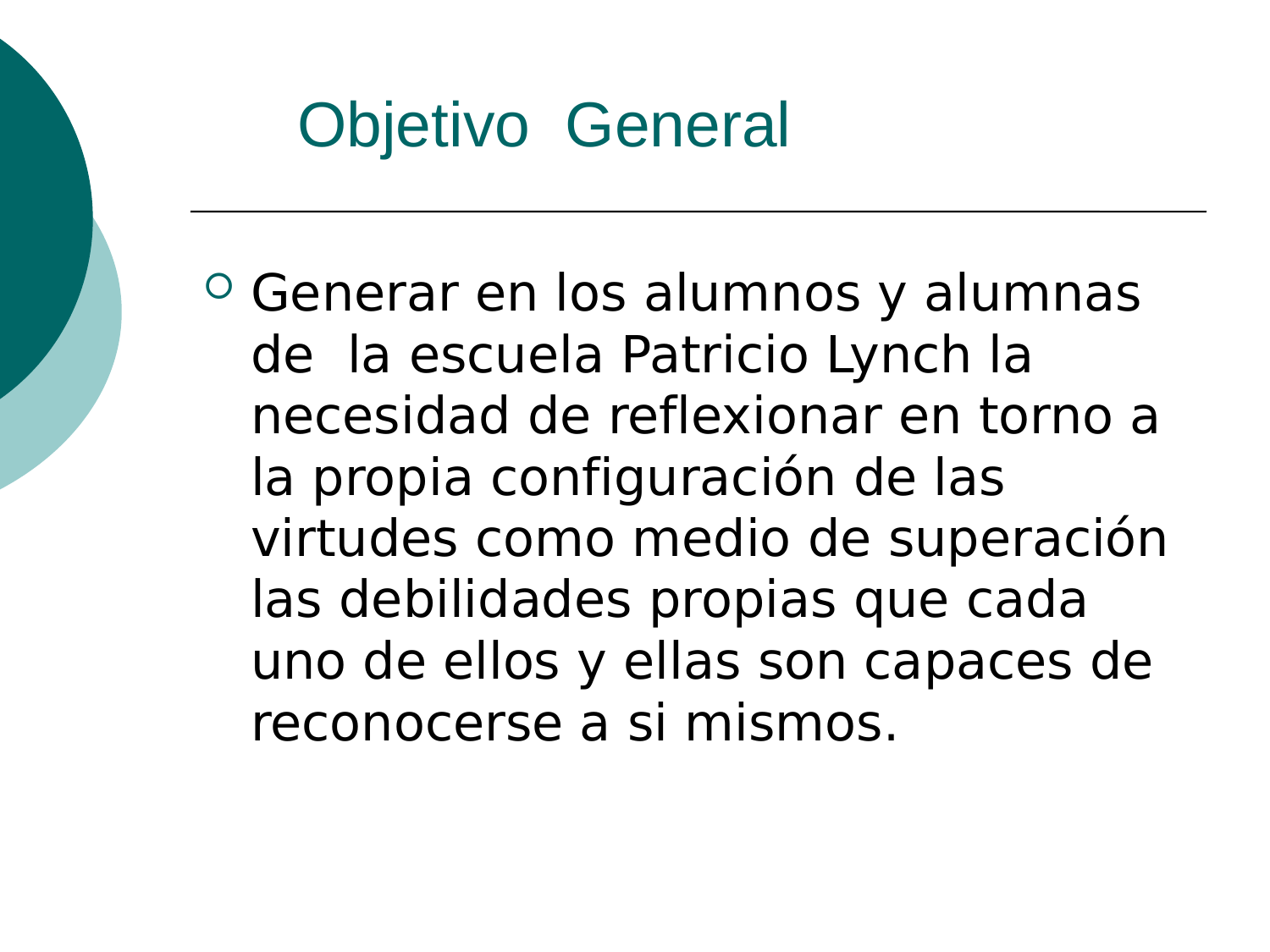

Generar en los alumnos y alumnas de  la escuela Patricio Lynch la necesidad de reflexionar en torno a la propia configuración de las virtudes como medio de superación las debilidades propias que cada uno de ellos y ellas son capaces de reconocerse a si mismos.
Objetivo  General